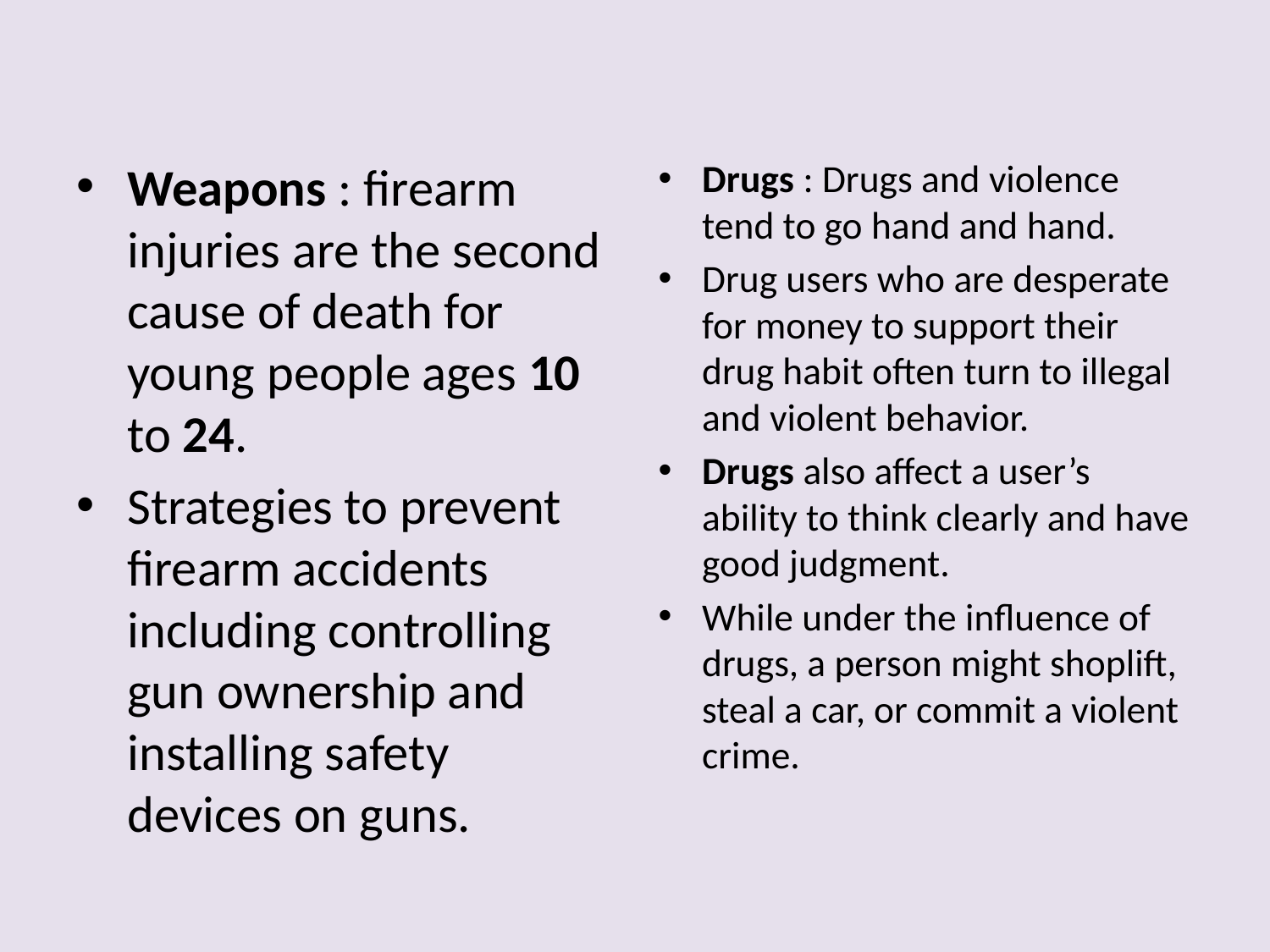

#
Weapons : firearm injuries are the second cause of death for young people ages 10 to 24.
Strategies to prevent firearm accidents including controlling gun ownership and installing safety devices on guns.
Drugs : Drugs and violence tend to go hand and hand.
Drug users who are desperate for money to support their drug habit often turn to illegal and violent behavior.
Drugs also affect a user’s ability to think clearly and have good judgment.
While under the influence of drugs, a person might shoplift, steal a car, or commit a violent crime.